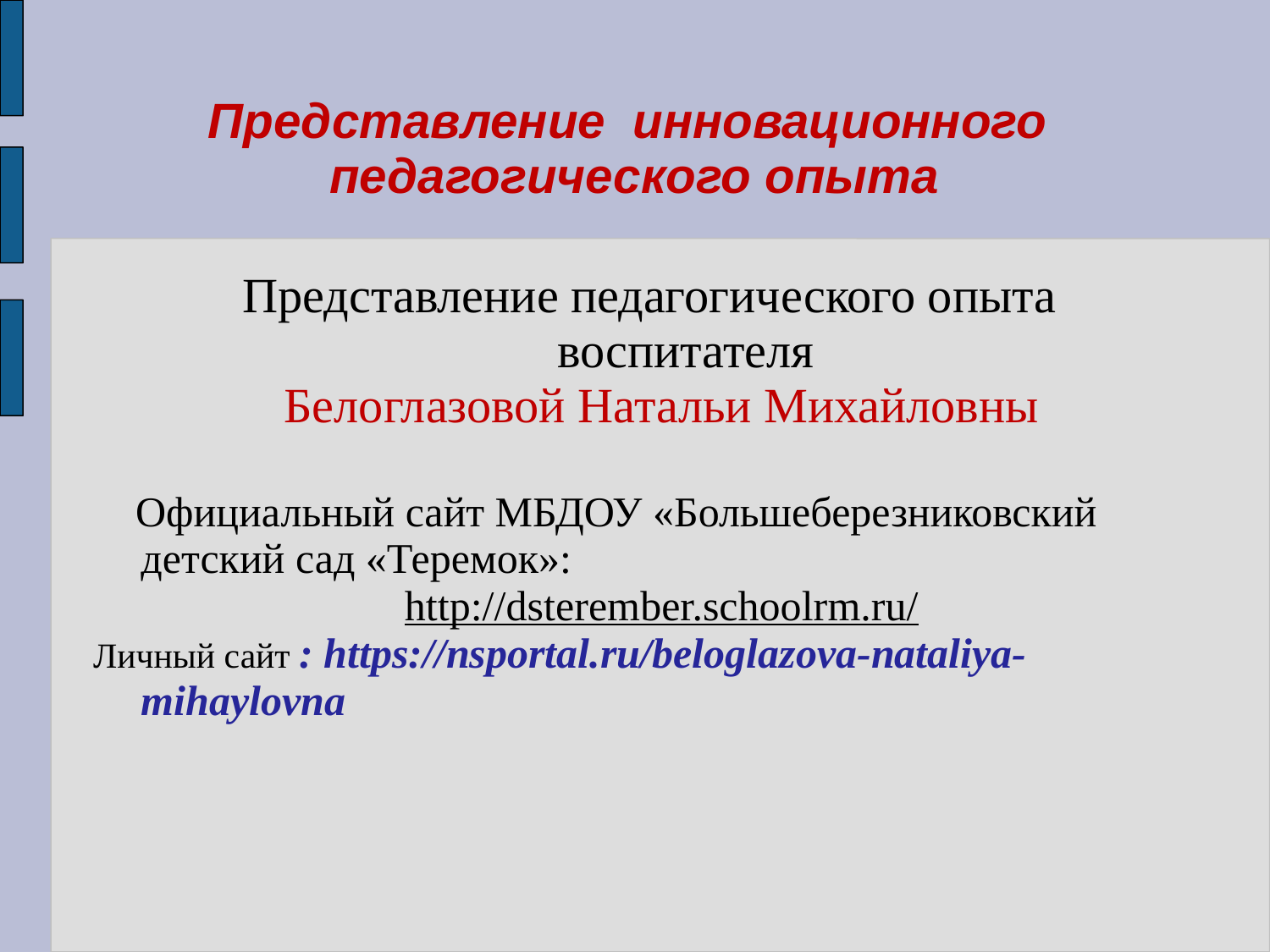

# Представление  инновационного  педагогического опыта
Представление педагогического опыта
воспитателя
Белоглазовой Натальи Михайловны

    Официальный сайт МБДОУ «Большеберезниковский   детский сад «Теремок»:
http://dsterember.schoolrm.ru/
Личный сайт : https://nsportal.ru/beloglazova-nataliya-mihaylovna